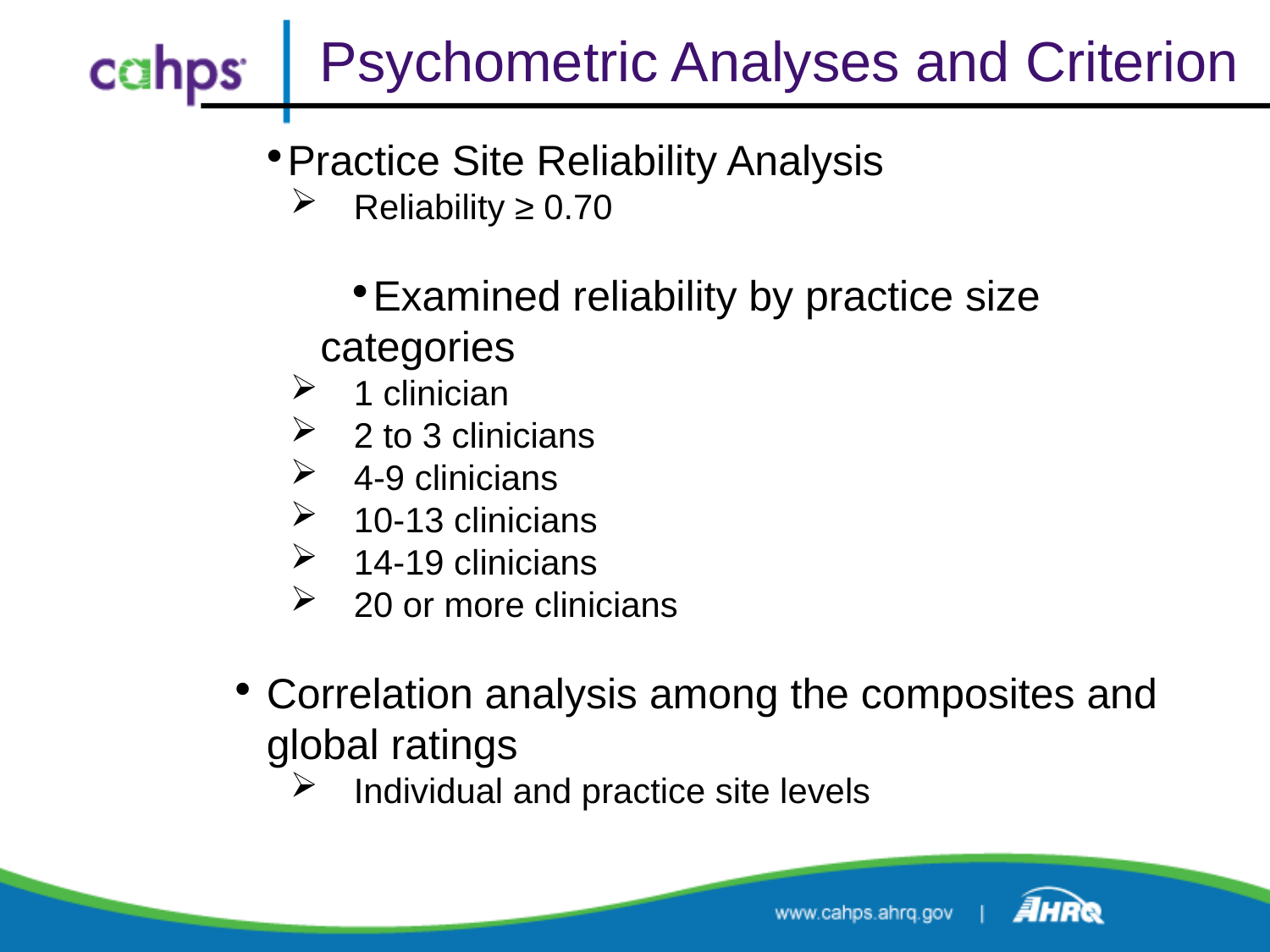

# Psychometric Analyses and Criterion

Practice Site Reliability Analysis
Reliability ≥ 0.70

Examined reliability by practice size categories
1 clinician
2 to 3 clinicians
4-9 clinicians
10-13 clinicians
14-19 clinicians
20 or more clinicians

Correlation analysis among the composites and global ratings
Individual and practice site levels